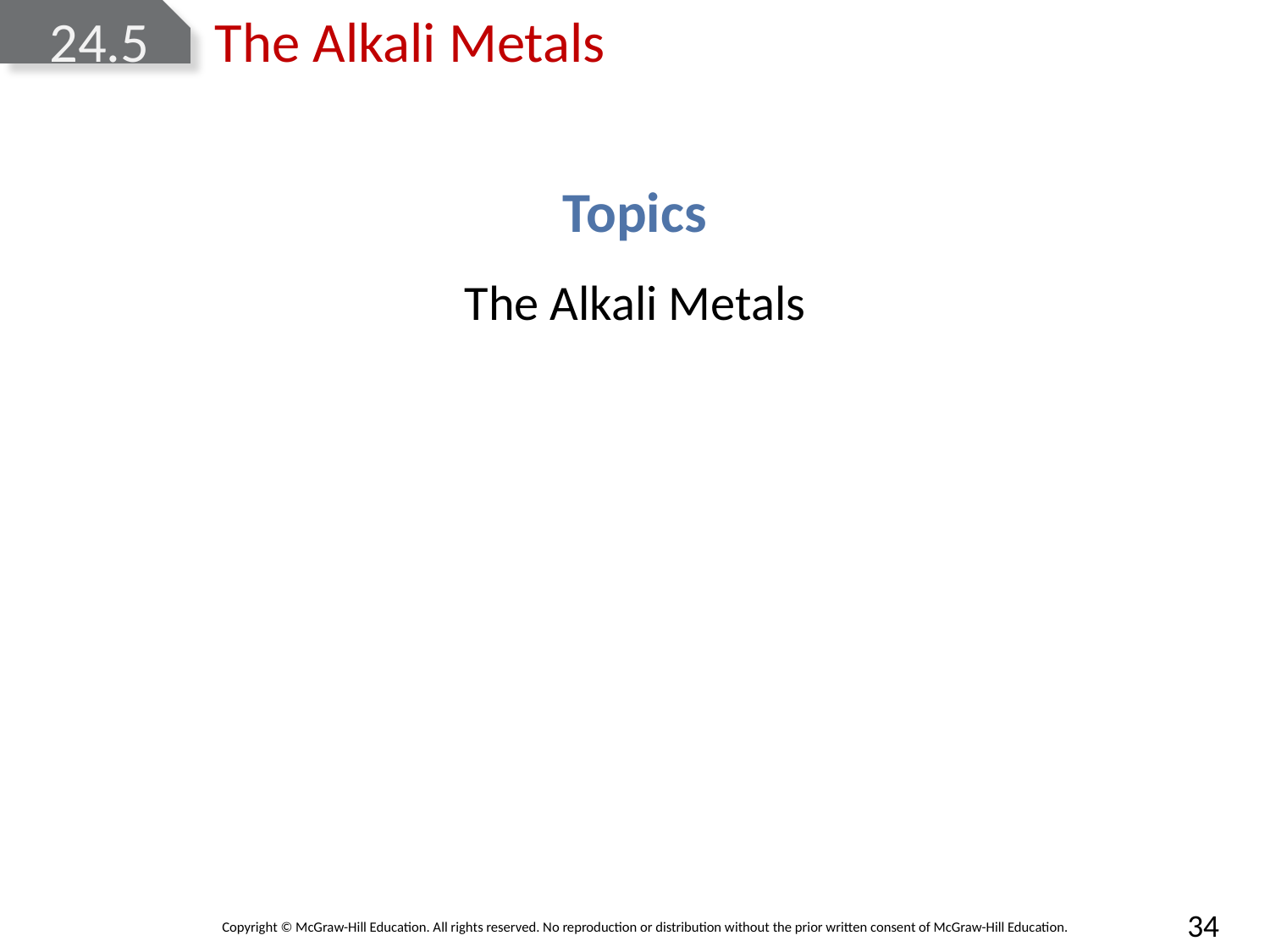

# 24.5 The Alkali Metals
Topics
The Alkali Metals